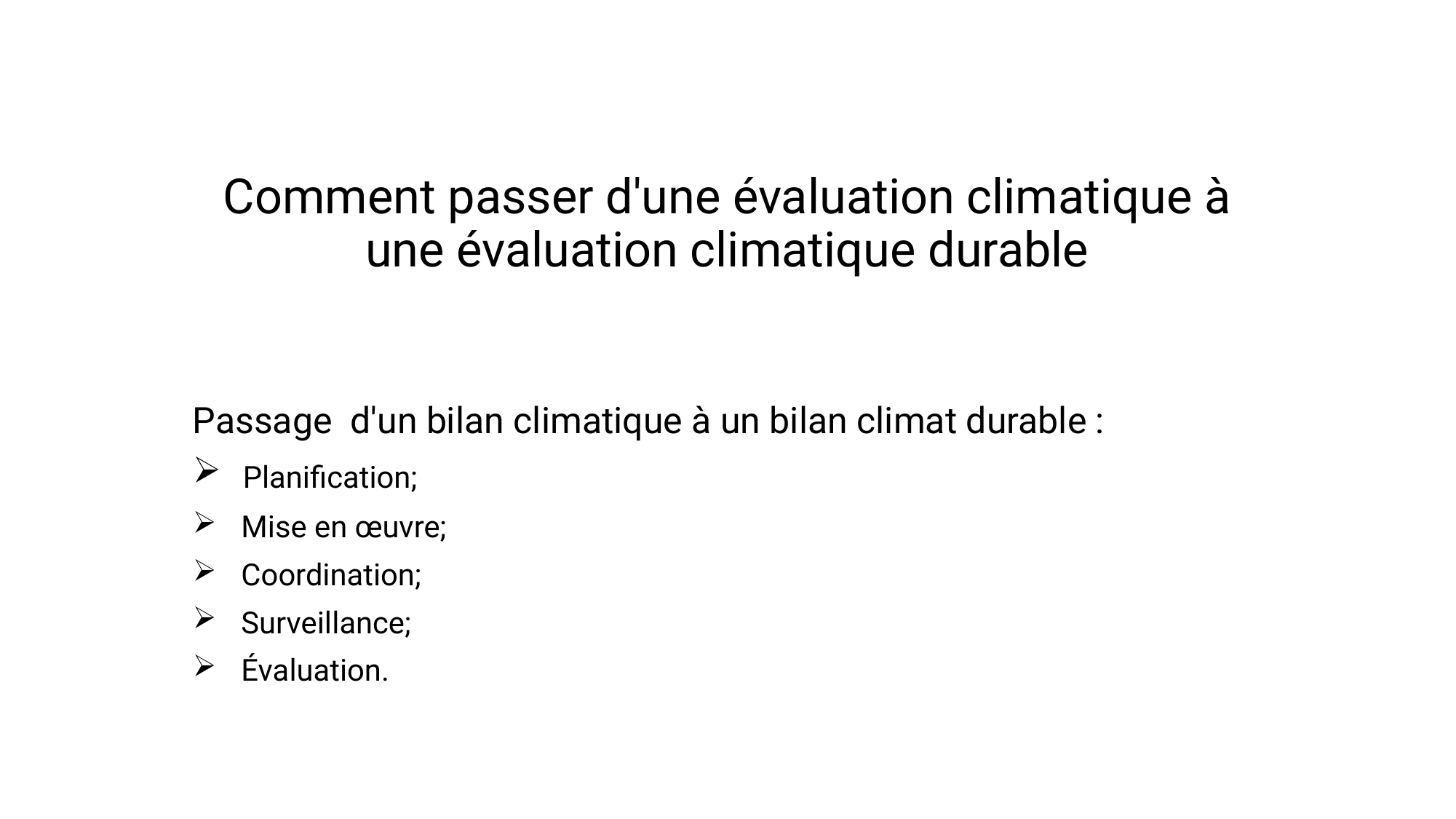

# Comment passer d'une évaluation climatique à une évaluation climatique durable

Passage  d'un bilan climatique à un bilan climat durable :
 Planification;
 Mise en œuvre;
 Coordination;
 Surveillance;
 Évaluation.